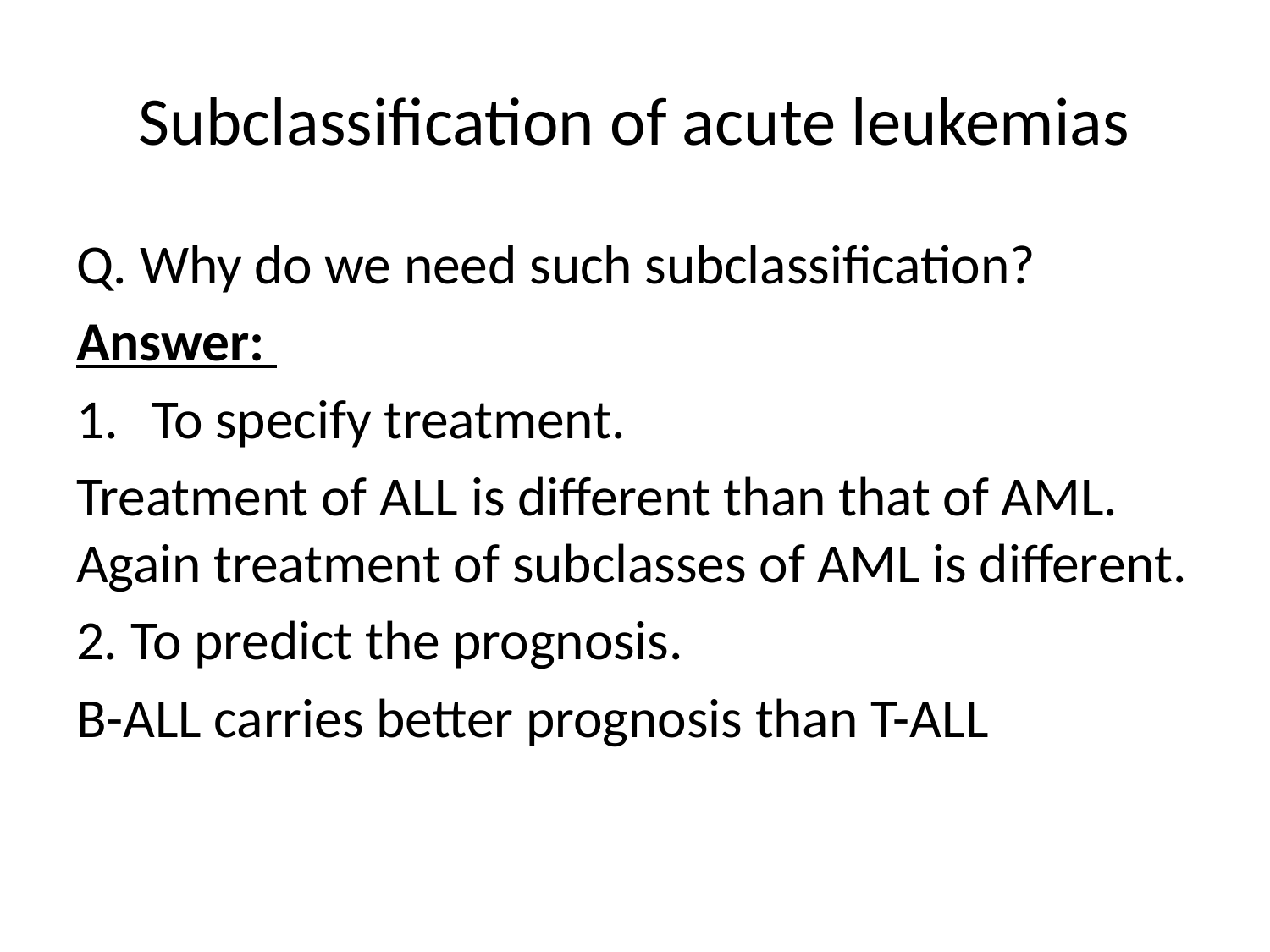

# Subclassification of acute leukemias
Q. Why do we need such subclassification?
Answer:
To specify treatment.
Treatment of ALL is different than that of AML. Again treatment of subclasses of AML is different.
2. To predict the prognosis.
B-ALL carries better prognosis than T-ALL